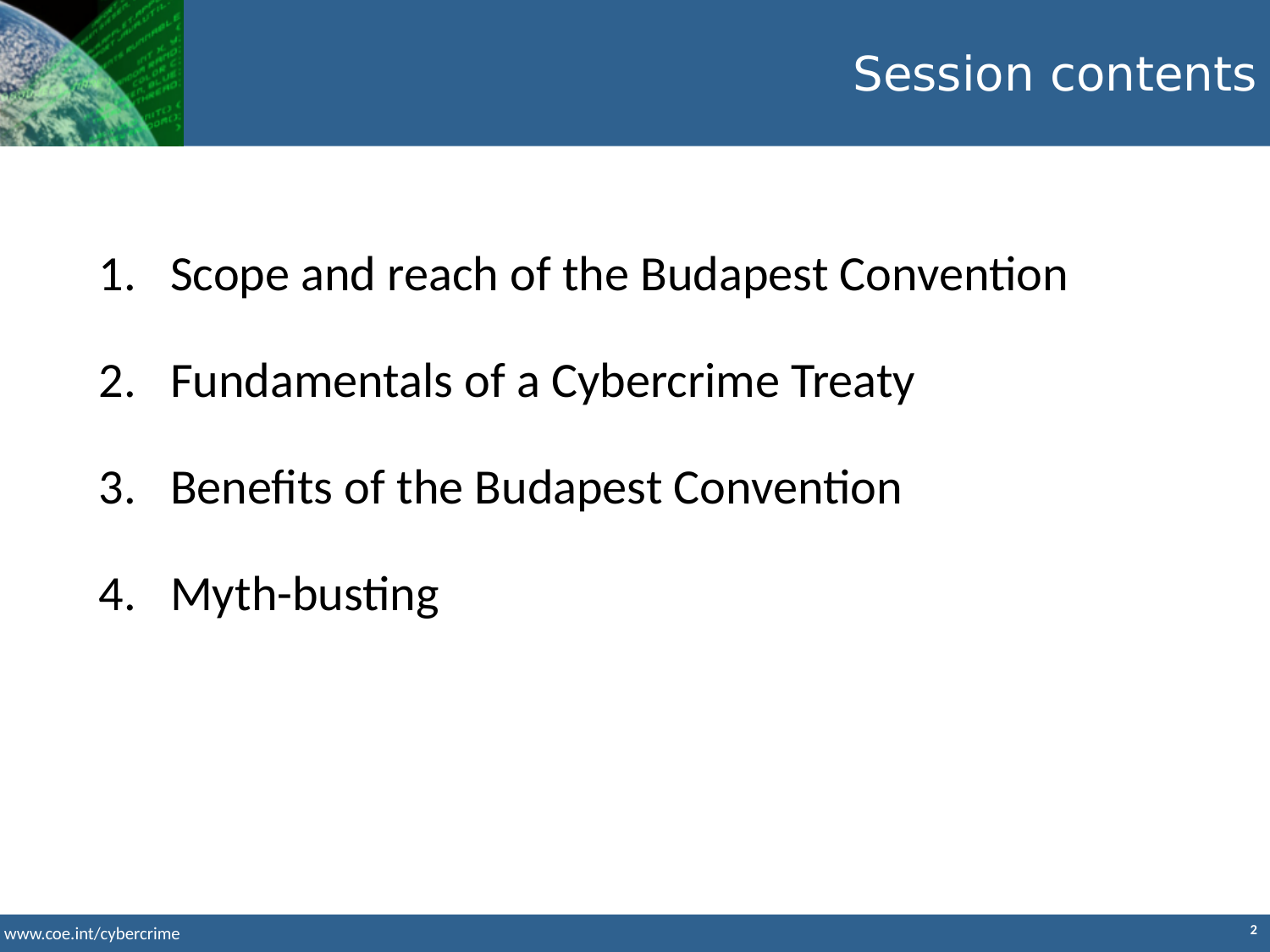

Session contents

Scope and reach of the Budapest Convention
Fundamentals of a Cybercrime Treaty
Benefits of the Budapest Convention
Myth-busting

2